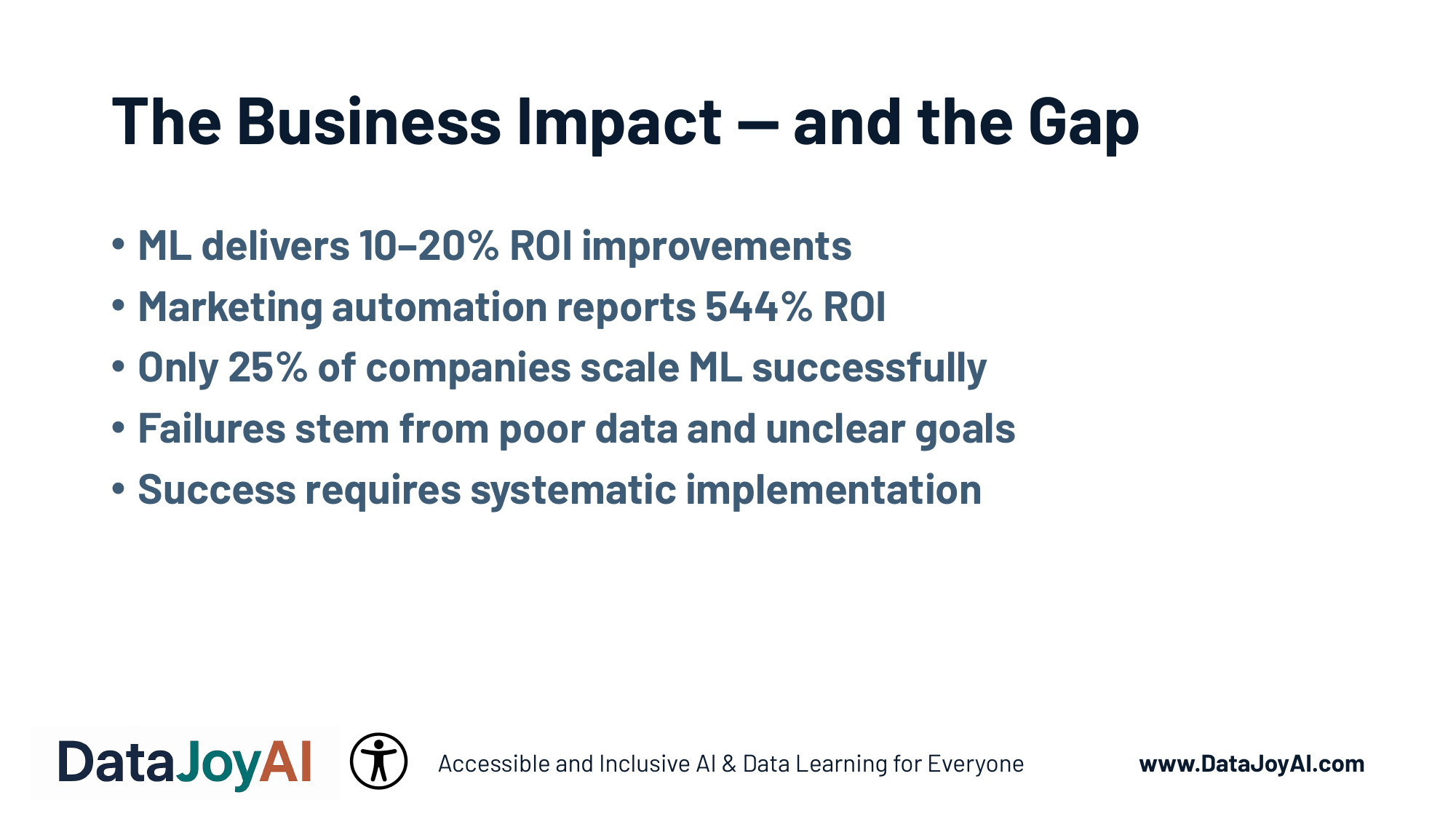

# The Business Impact — and the Gap
ML delivers 10–20% ROI improvements
Marketing automation reports 544% ROI
Only 25% of companies scale ML successfully
Failures stem from poor data and unclear goals
Success requires systematic implementation